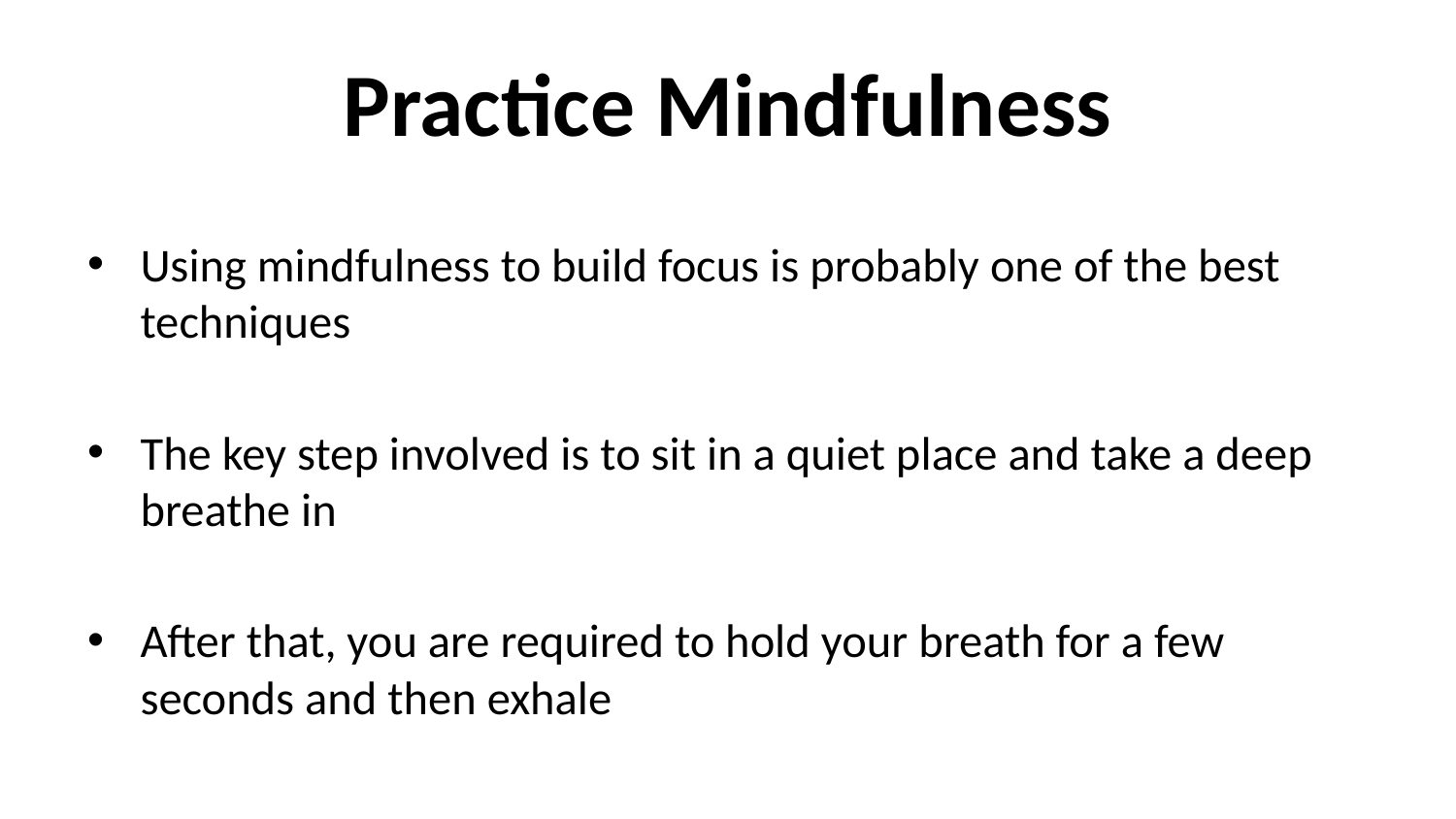

# Practice Mindfulness
Using mindfulness to build focus is probably one of the best techniques

The key step involved is to sit in a quiet place and take a deep breathe in

After that, you are required to hold your breath for a few seconds and then exhale